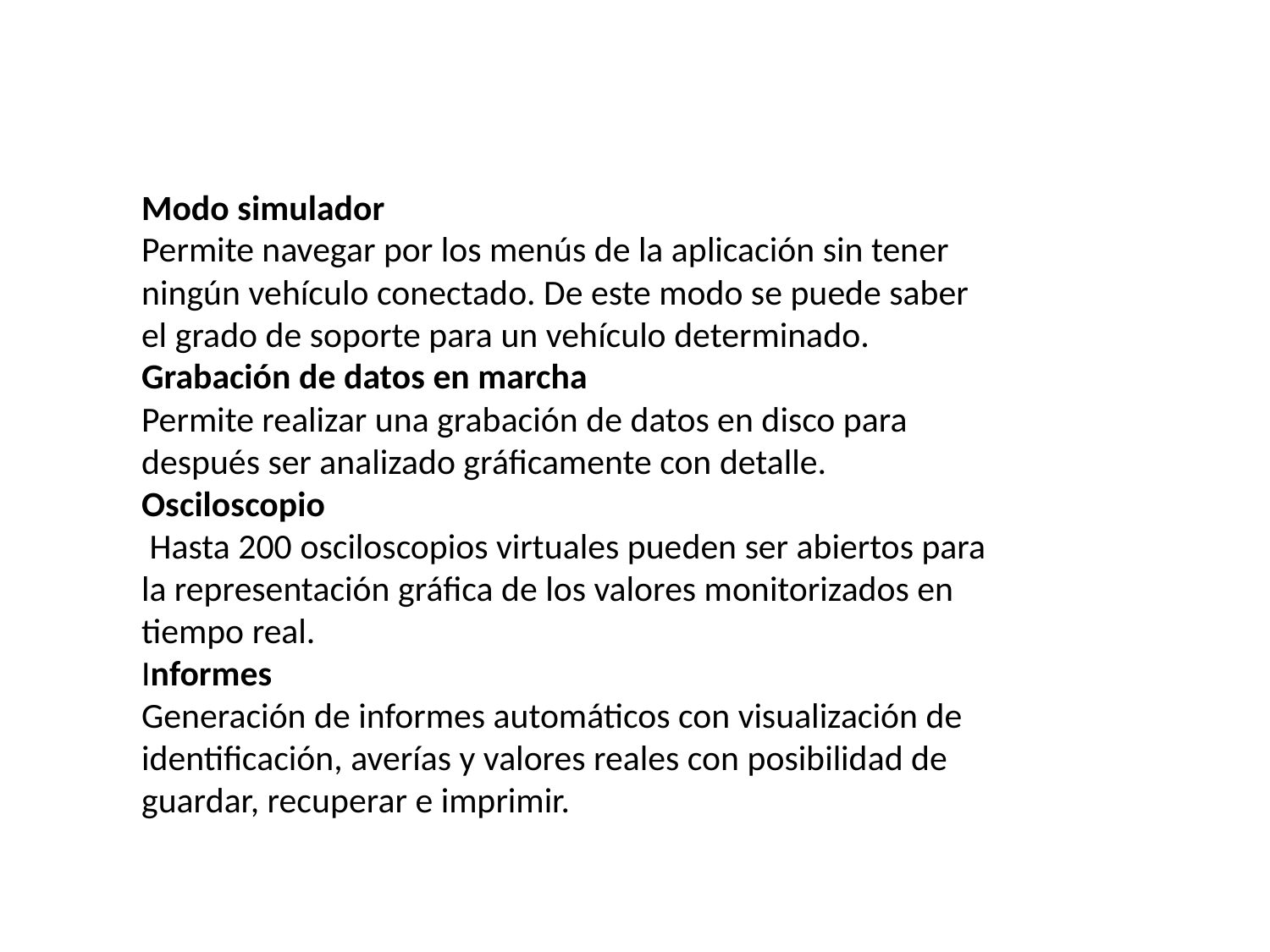

Modo simulador
Permite navegar por los menús de la aplicación sin tener ningún vehículo conectado. De este modo se puede saber el grado de soporte para un vehículo determinado.
Grabación de datos en marcha
Permite realizar una grabación de datos en disco para después ser analizado gráficamente con detalle.
Osciloscopio
 Hasta 200 osciloscopios virtuales pueden ser abiertos para la representación gráfica de los valores monitorizados en tiempo real.
Informes
Generación de informes automáticos con visualización de identificación, averías y valores reales con posibilidad de guardar, recuperar e imprimir.